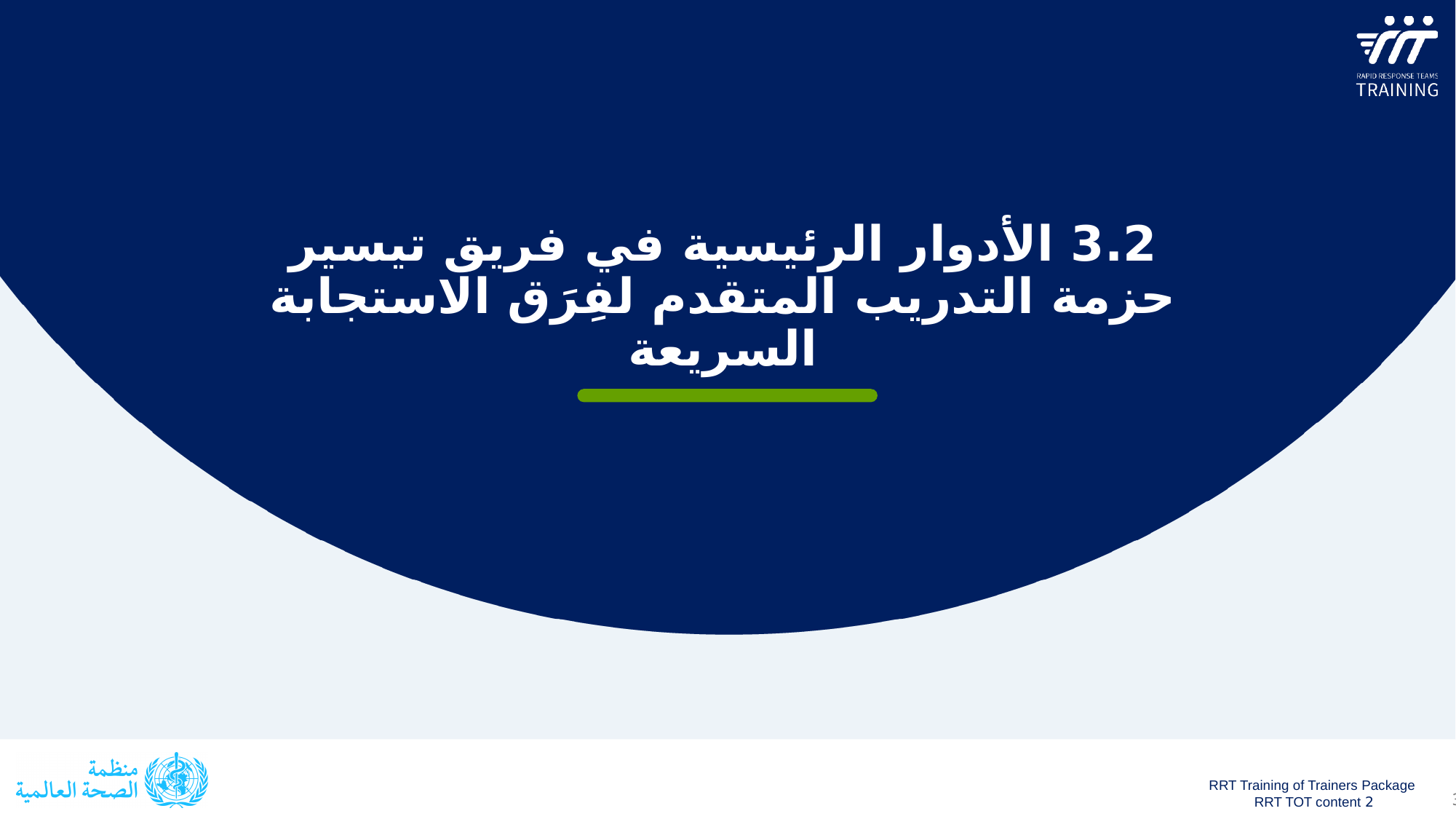

3.2 الأدوار الرئيسية في فريق تيسير حزمة التدريب المتقدم لفِرَق الاستجابة السريعة